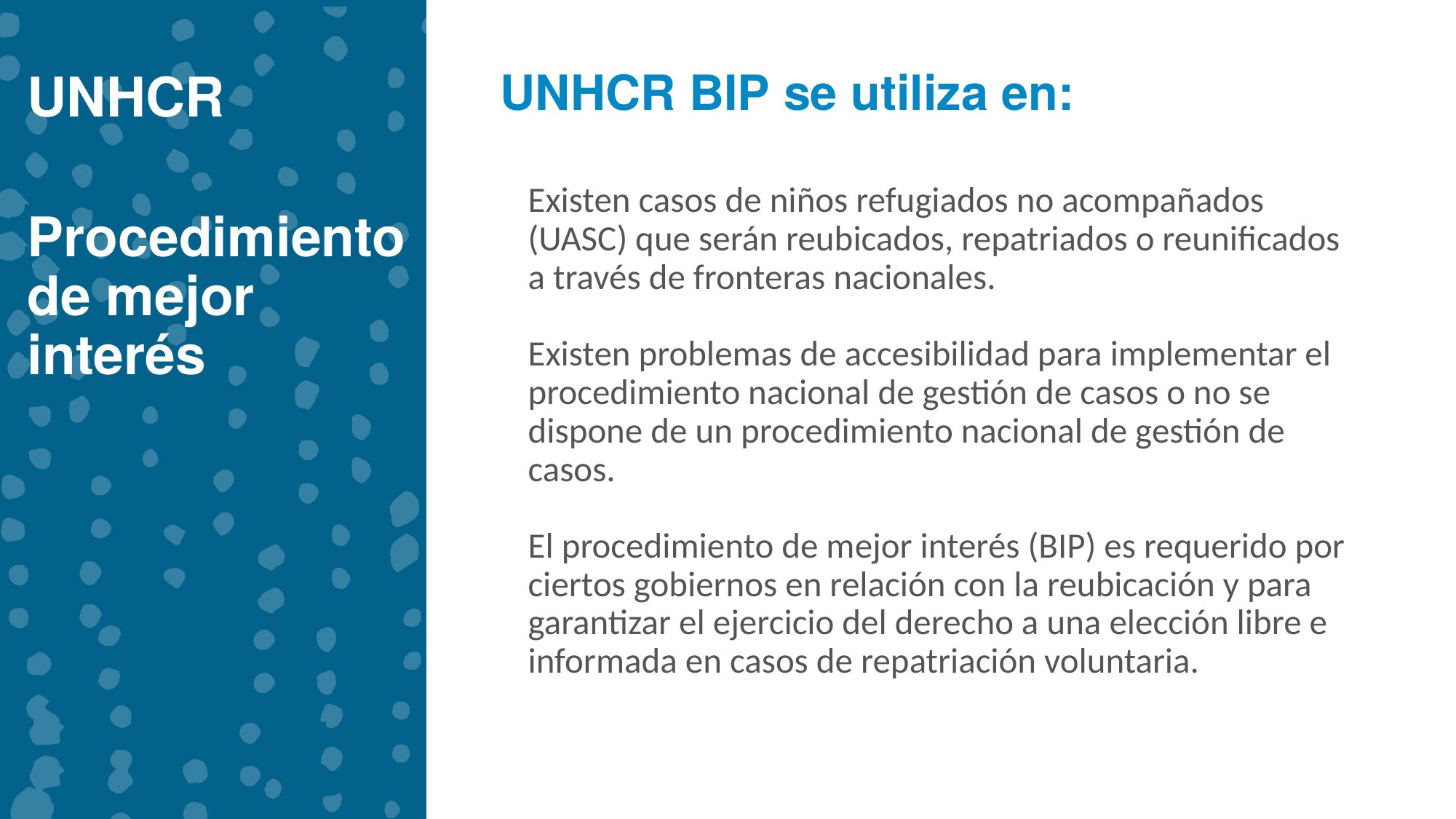

UNHCR BIP se utiliza en:
UNHCR
Procedimiento de mejor interés
Existen casos de niños refugiados no acompañados (UASC) que serán reubicados, repatriados o reunificados a través de fronteras nacionales.

Existen problemas de accesibilidad para implementar el procedimiento nacional de gestión de casos o no se dispone de un procedimiento nacional de gestión de casos.

El procedimiento de mejor interés (BIP) es requerido por ciertos gobiernos en relación con la reubicación y para garantizar el ejercicio del derecho a una elección libre e informada en casos de repatriación voluntaria.